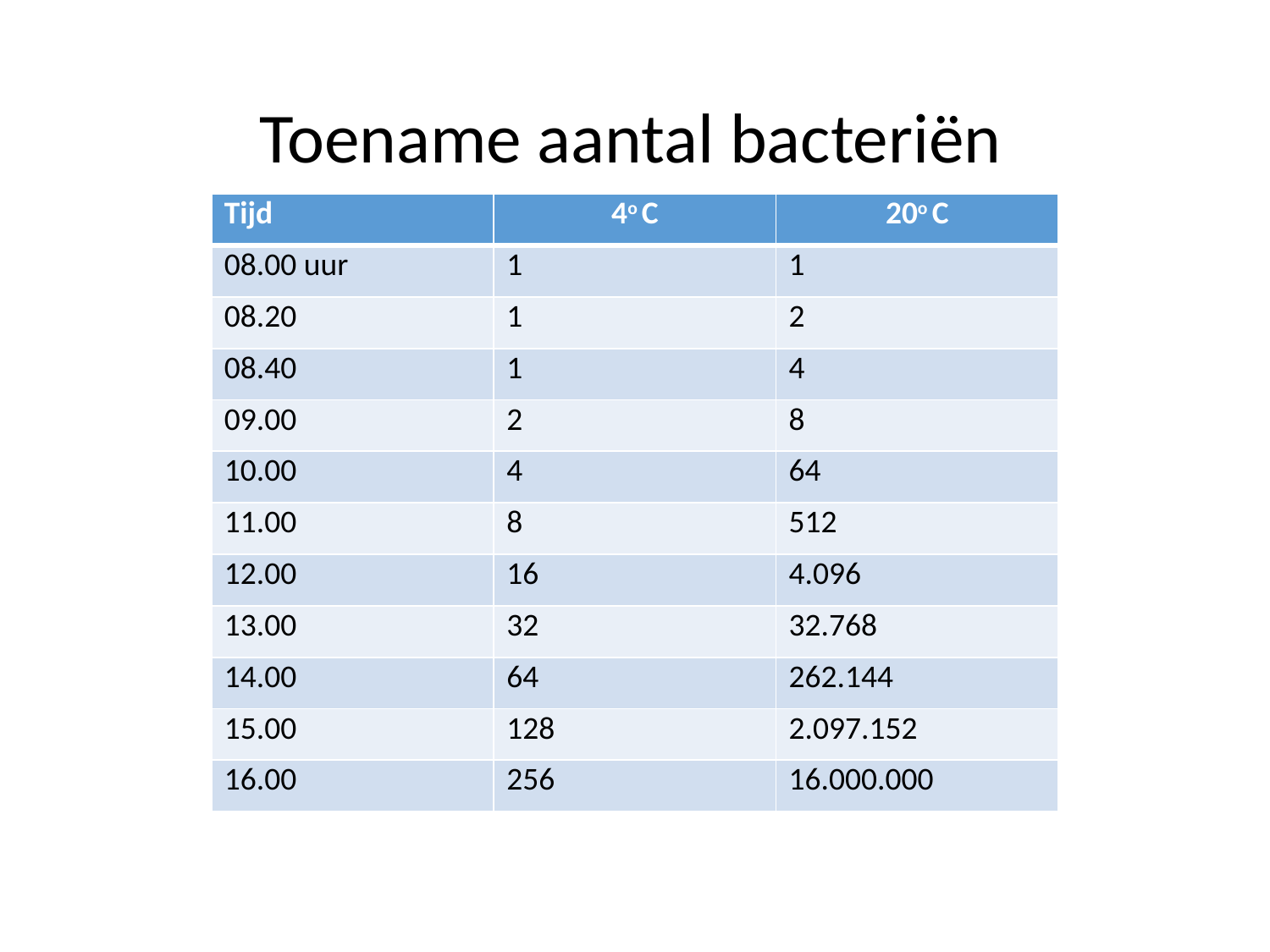

Toename aantal bacteriën
| Tijd | 4o C | 20o C |
| --- | --- | --- |
| 08.00 uur | 1 | 1 |
| 08.20 | 1 | 2 |
| 08.40 | 1 | 4 |
| 09.00 | 2 | 8 |
| 10.00 | 4 | 64 |
| 11.00 | 8 | 512 |
| 12.00 | 16 | 4.096 |
| 13.00 | 32 | 32.768 |
| 14.00 | 64 | 262.144 |
| 15.00 | 128 | 2.097.152 |
| 16.00 | 256 | 16.000.000 |